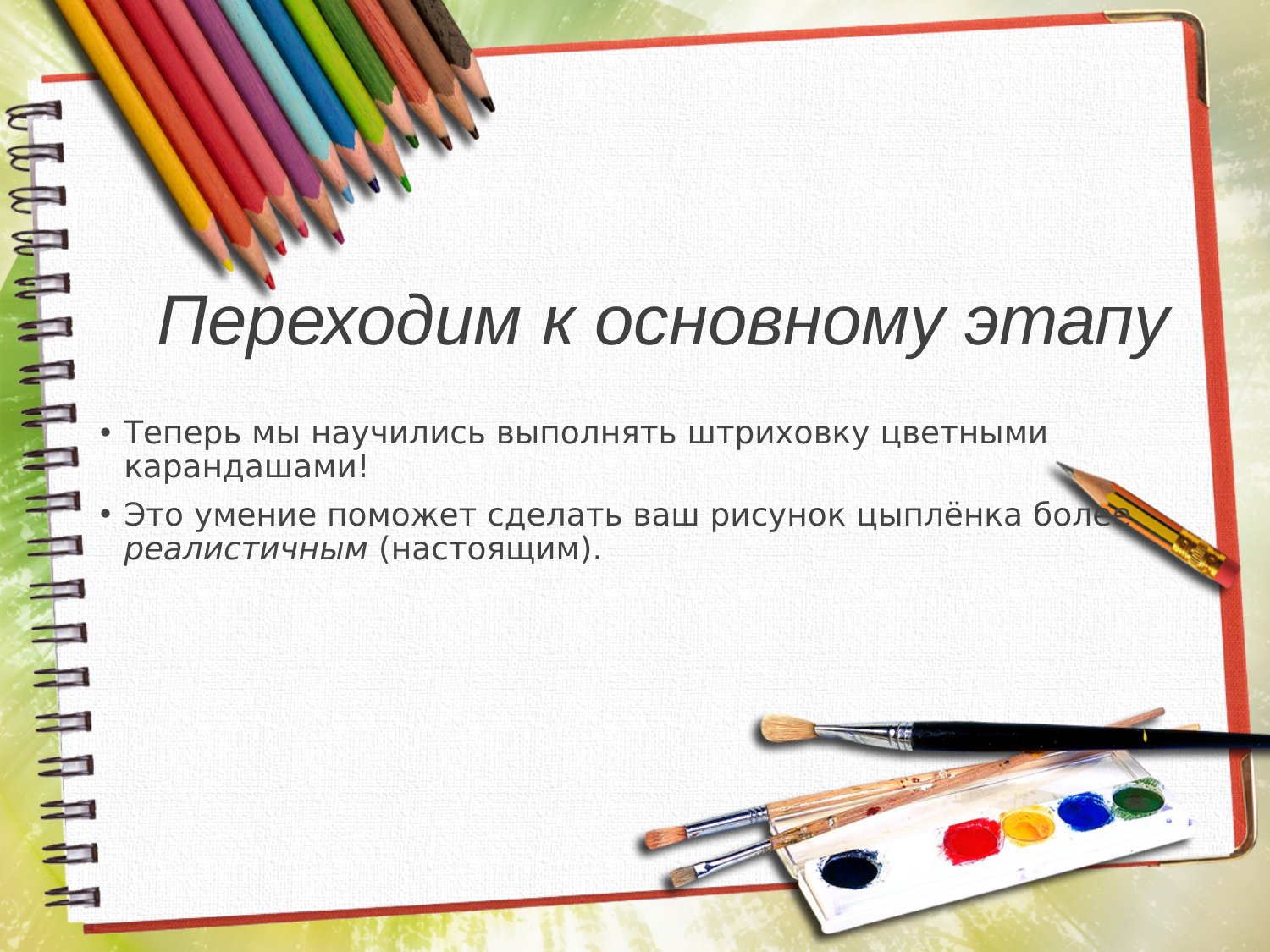

# Переходим к основному этапу
Теперь мы научились выполнять штриховку цветными карандашами!
Это умение поможет сделать ваш рисунок цыплёнка более реалистичным (настоящим).